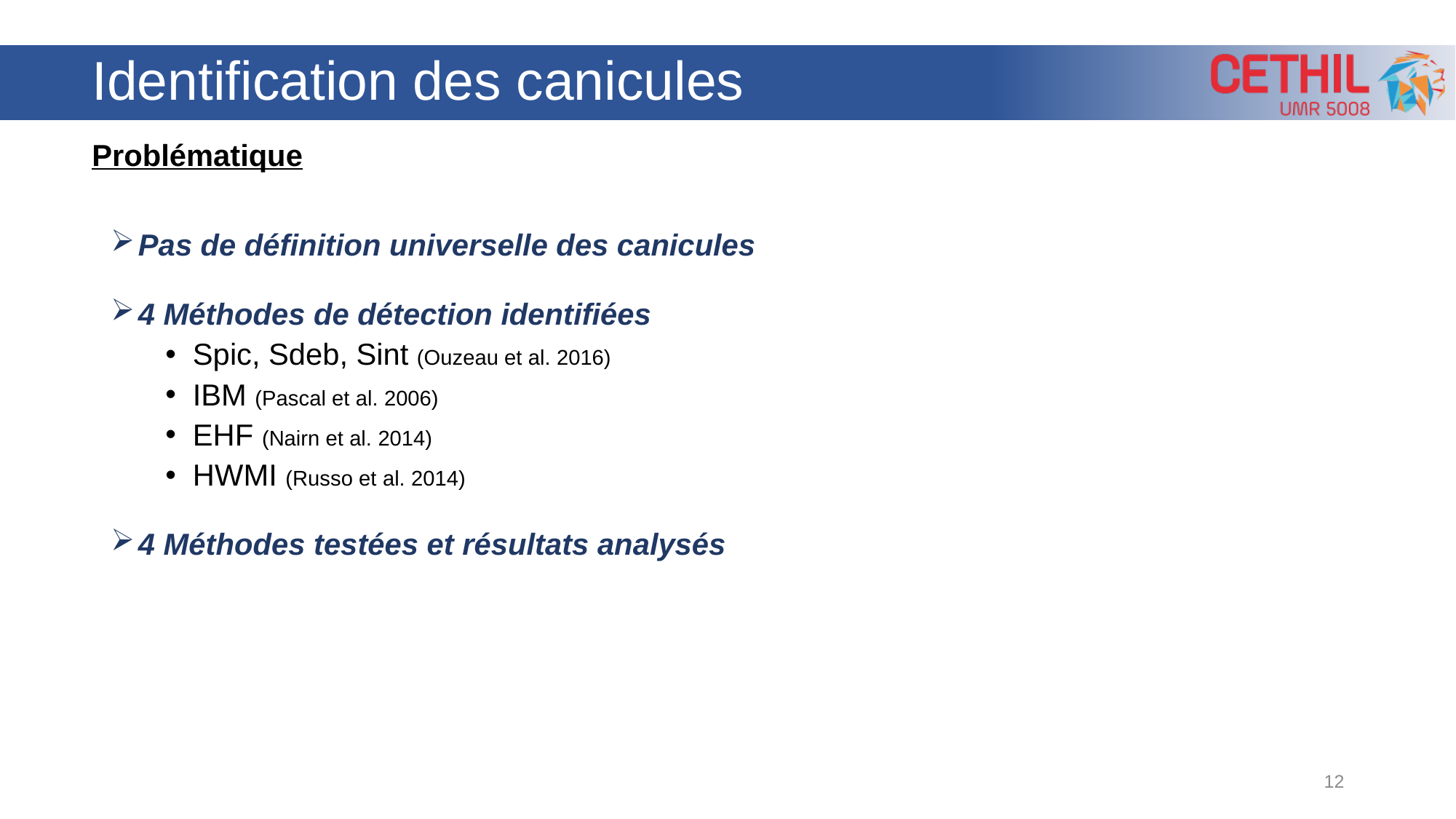

# Identification des canicules
Problématique
Pas de définition universelle des canicules
4 Méthodes de détection identifiées
Spic, Sdeb, Sint (Ouzeau et al. 2016)
IBM (Pascal et al. 2006)
EHF (Nairn et al. 2014)
HWMI (Russo et al. 2014)
4 Méthodes testées et résultats analysés

12